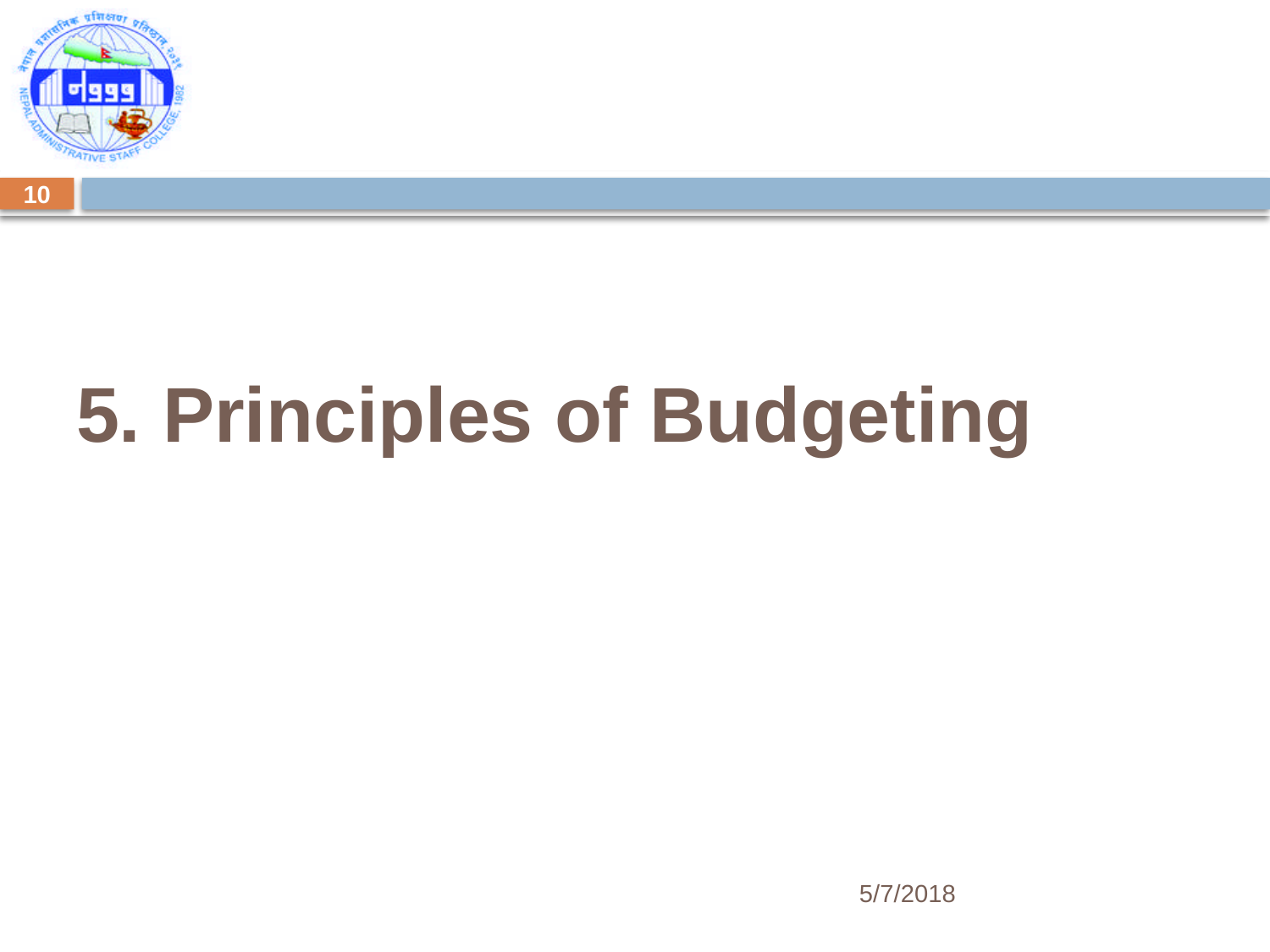

10
# 5. Principles of Budgeting
5/7/2018